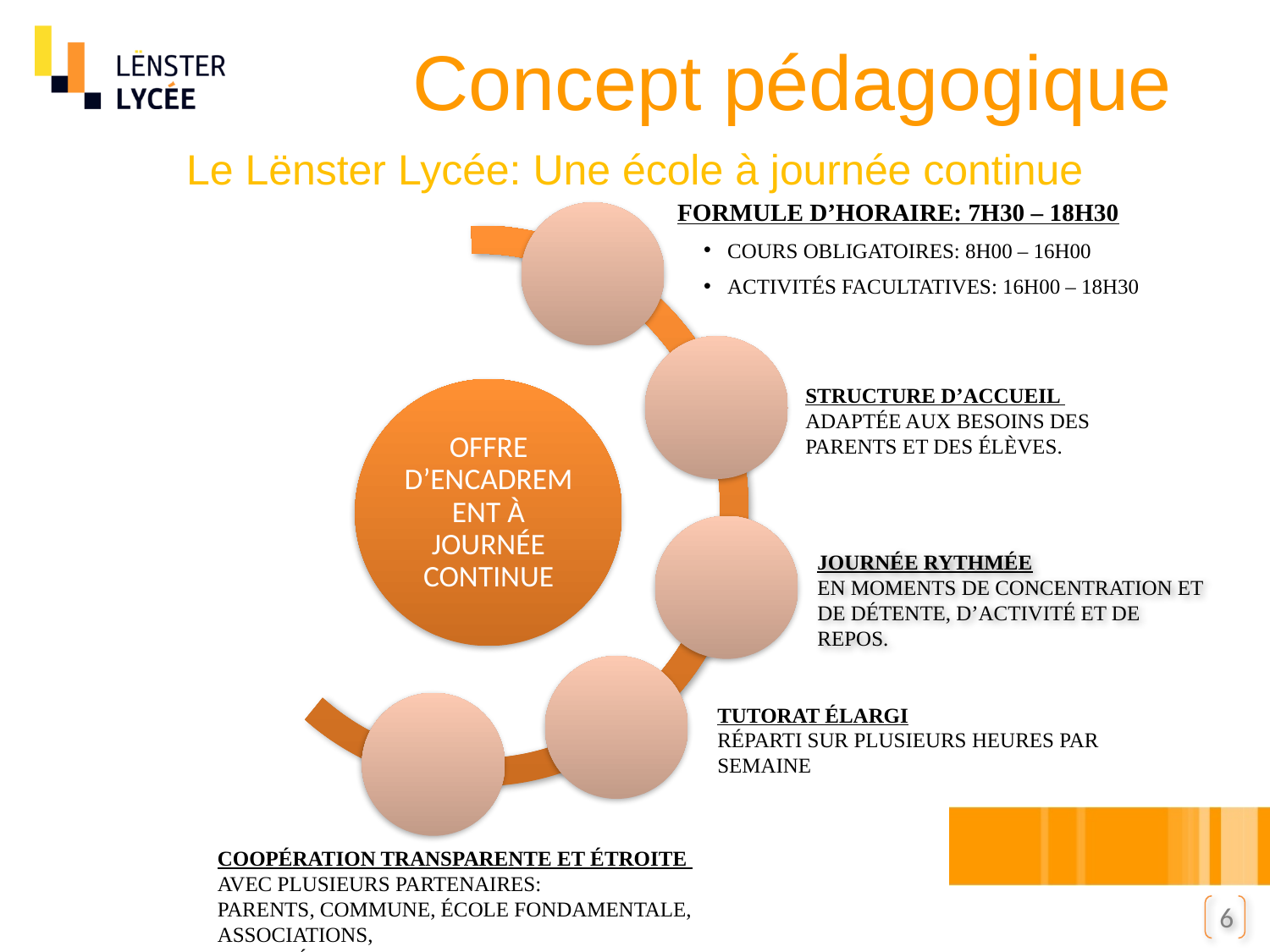

Concept pédagogique
Le Lënster Lycée: Une école à journée continue
Formule d’Horaire: 7h30 – 18h30
Cours obligatoires: 8h00 – 16h00
Activités facultatives: 16h00 – 18h30

Structure d’accueil
adaptée aux besoins des parents et des élèves.

Offre d’encadrement à journée continue

Journée rythmée
en moments de concentration et de détente, d’activité et de repos.

Tutorat élargi
Réparti sur plusieurs heures par semaine

Coopération transparente et étroite
avec plusieurs partenaires:
parents, commune, école fondamentale, associations,
clubs, école de Musique, entreprises
6